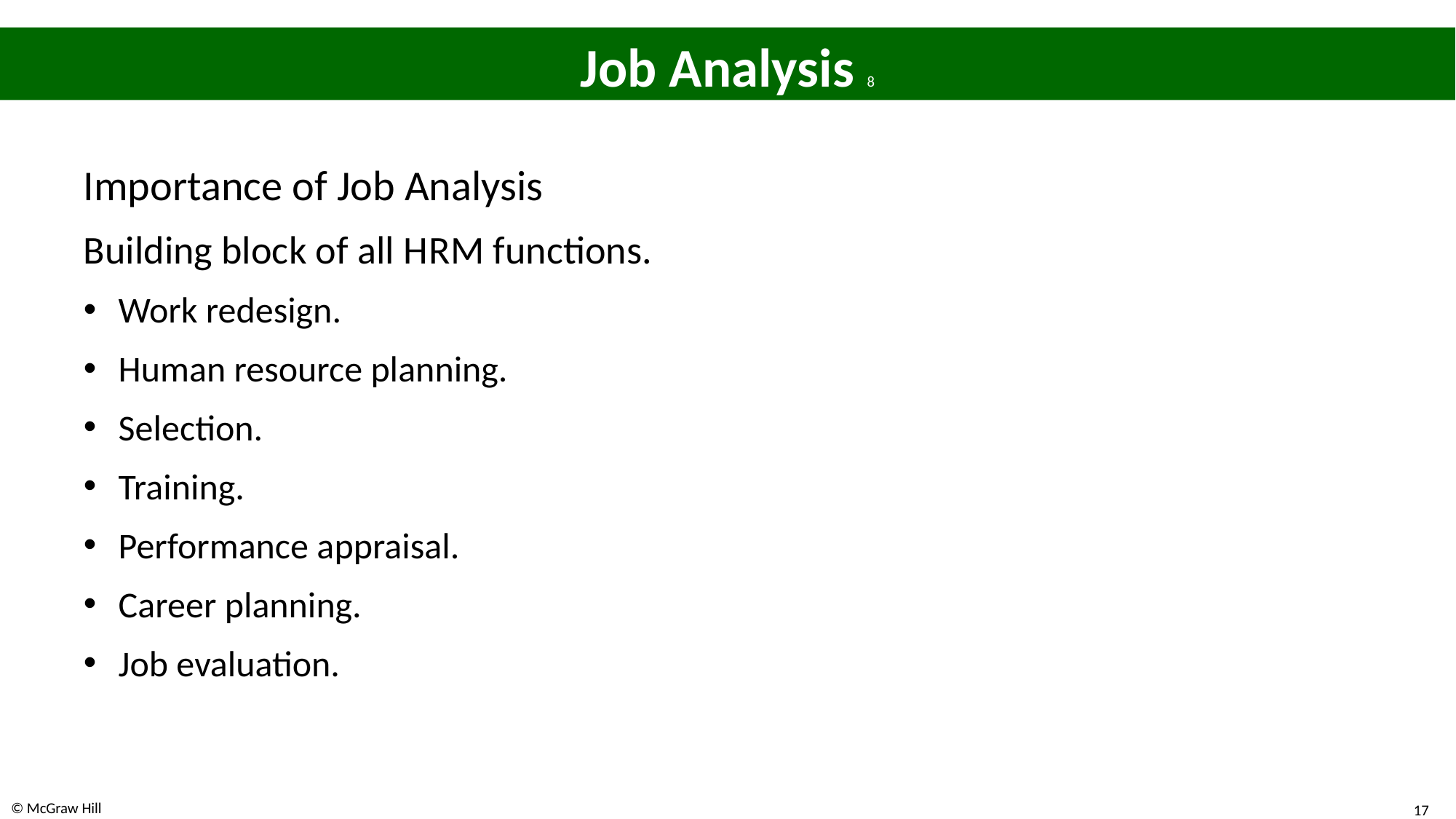

# Job Analysis 8
Importance of Job Analysis
Building block of all H R M functions.
Work redesign.
Human resource planning.
Selection.
Training.
Performance appraisal.
Career planning.
Job evaluation.